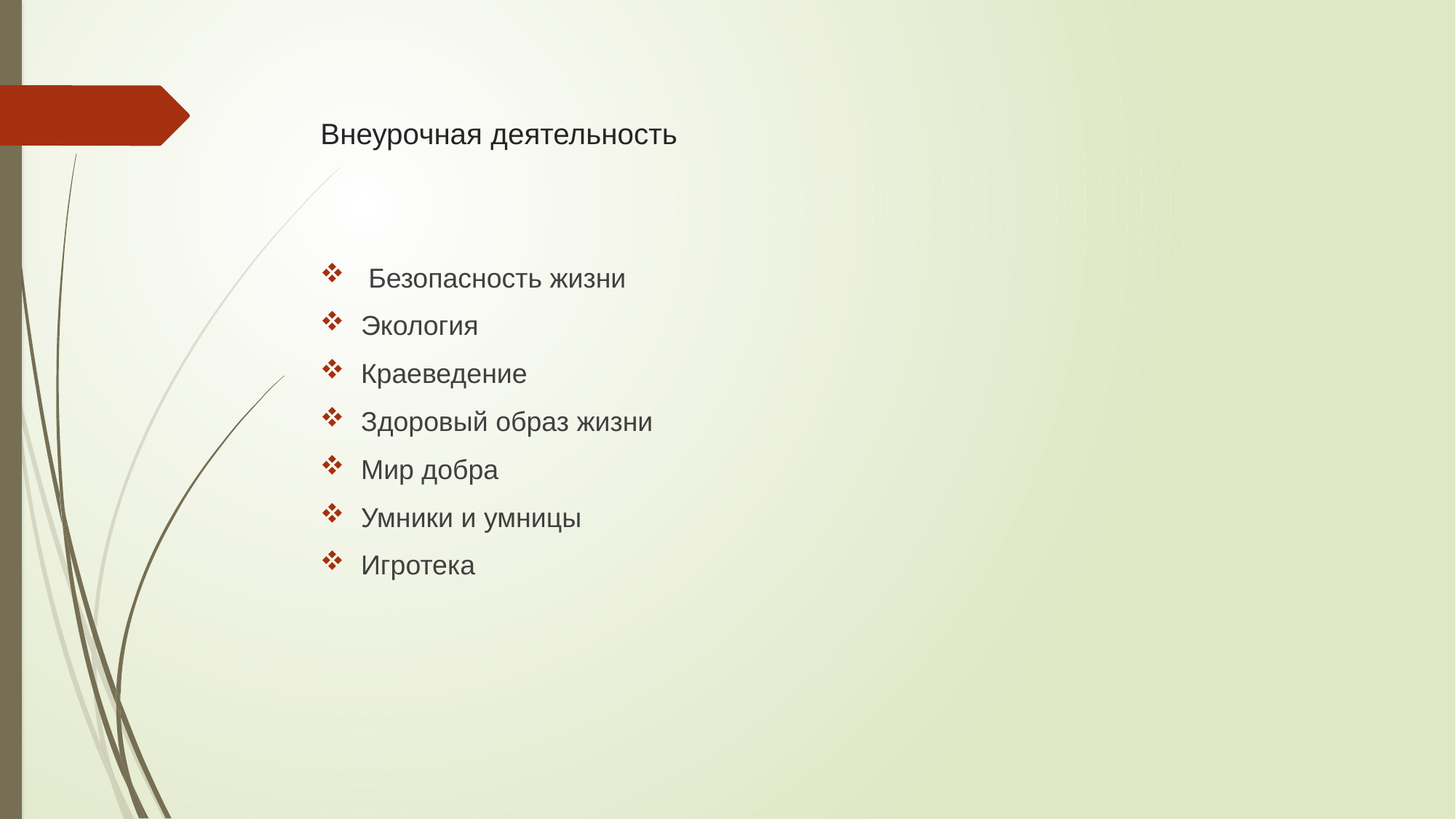

# Внеурочная деятельность
 Безопасность жизни
Экология
Краеведение
Здоровый образ жизни
Мир добра
Умники и умницы
Игротека